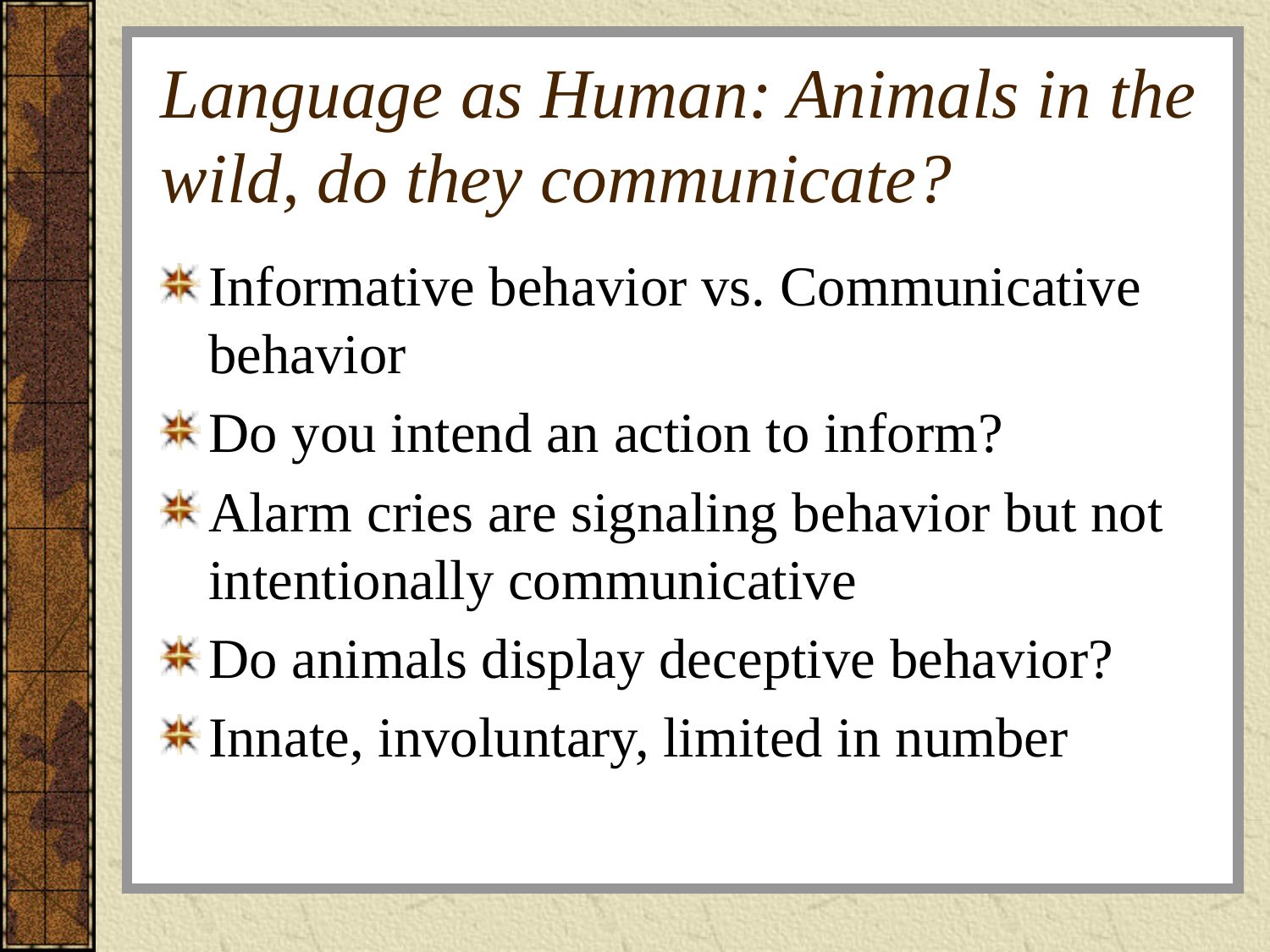

# Language as Human: Animals in the wild, do they communicate?
Informative behavior vs. Communicative behavior
Do you intend an action to inform?
Alarm cries are signaling behavior but not intentionally communicative
Do animals display deceptive behavior?
Innate, involuntary, limited in number